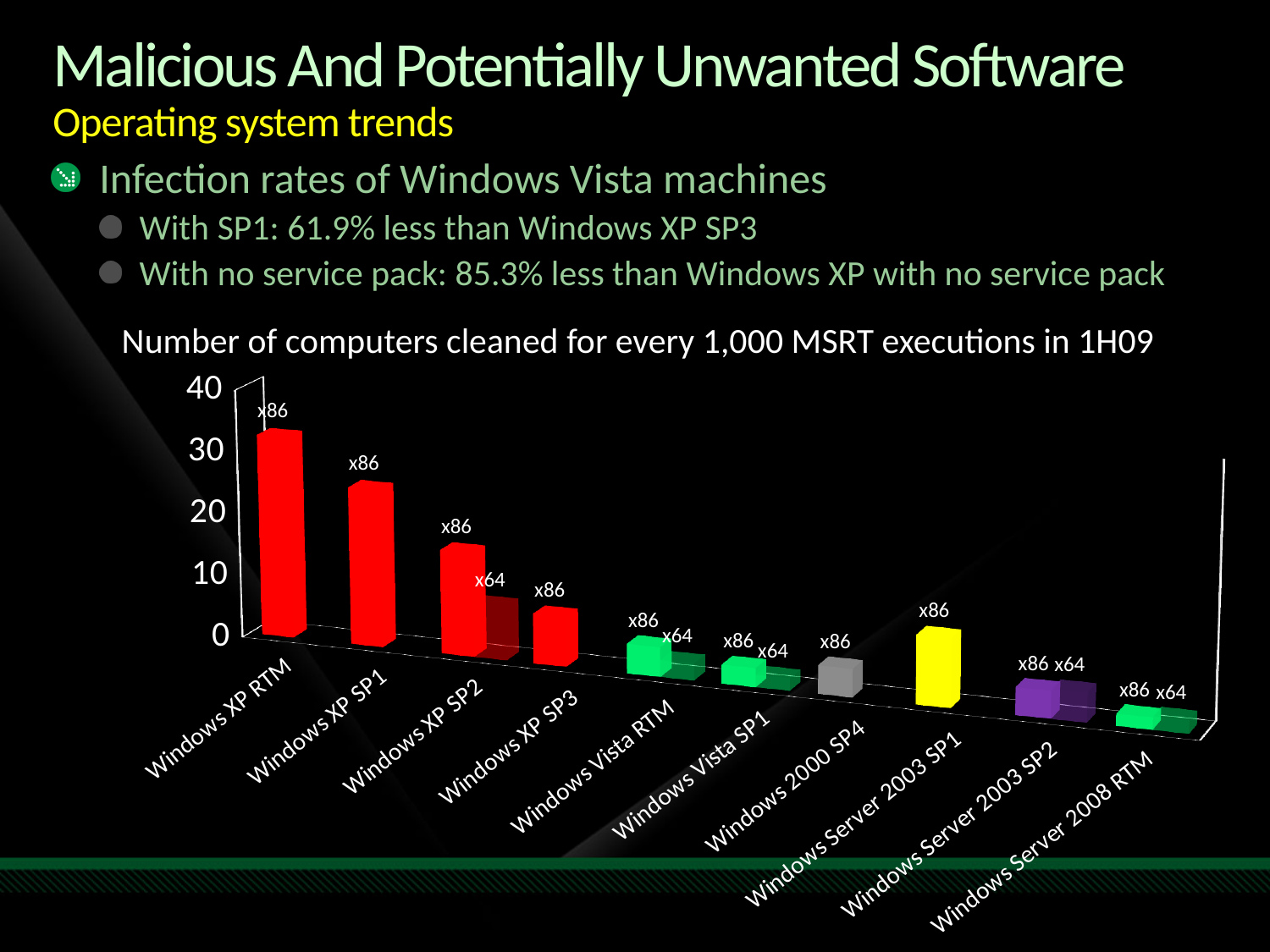

# Malicious And Potentially Unwanted Software Operating system trends
Infection rates of Windows Vista machines
With SP1: 61.9% less than Windows XP SP3
With no service pack: 85.3% less than Windows XP with no service pack
Number of computers cleaned for every 1,000 MSRT executions in 1H09

[unsupported chart]